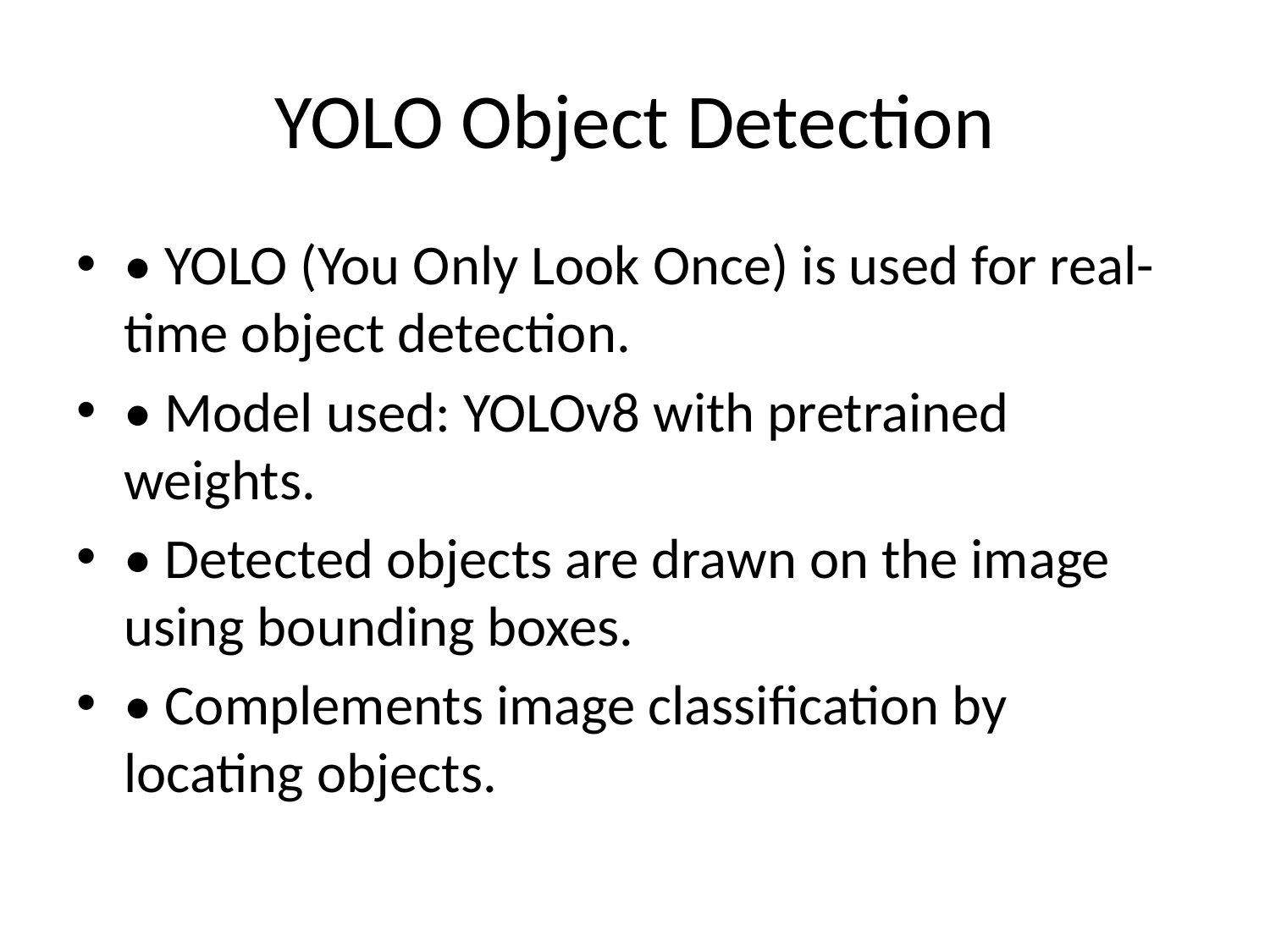

# YOLO Object Detection
• YOLO (You Only Look Once) is used for real-time object detection.
• Model used: YOLOv8 with pretrained weights.
• Detected objects are drawn on the image using bounding boxes.
• Complements image classification by locating objects.